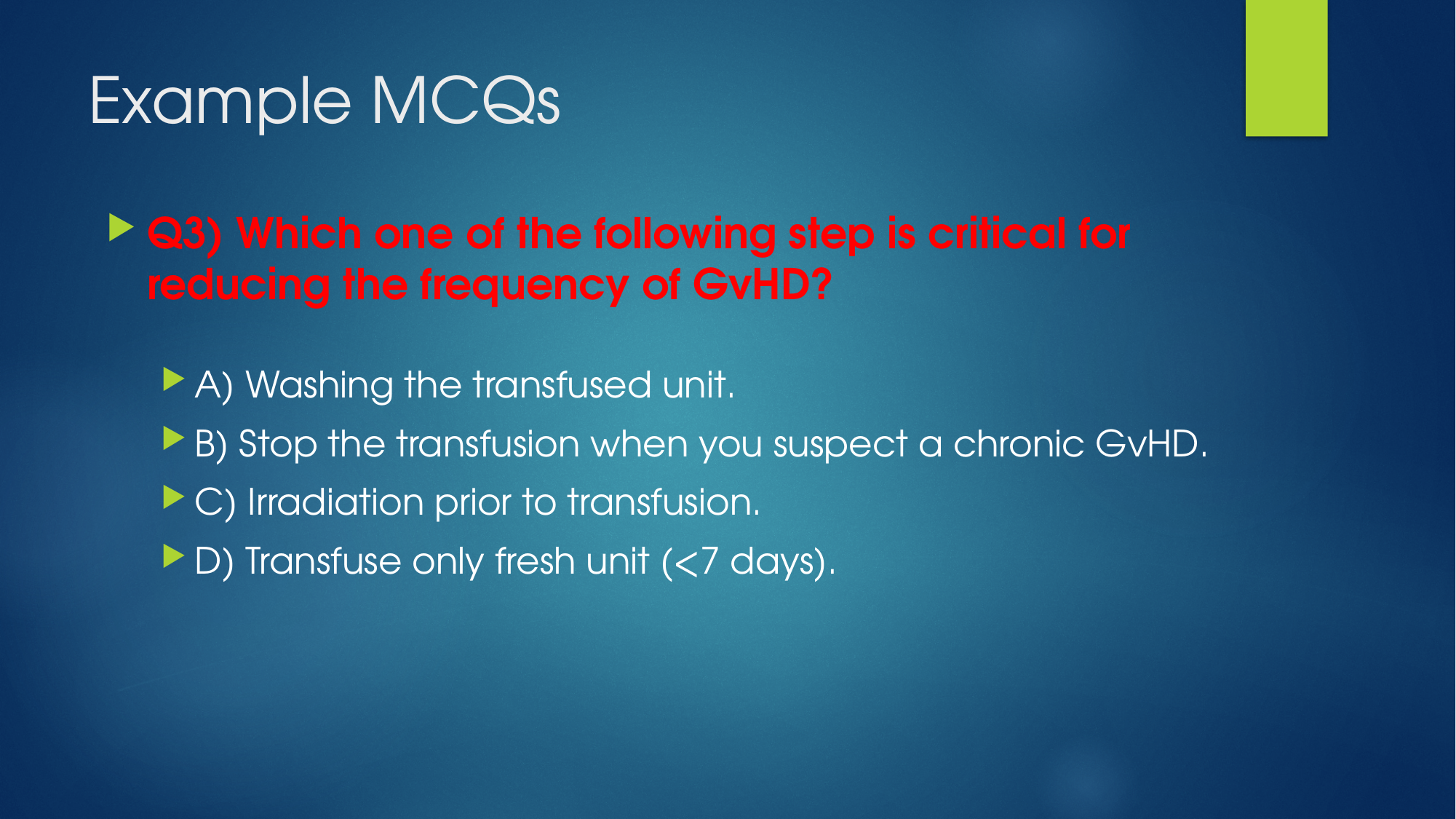

# Example MCQs
Q3) Which one of the following step is critical for reducing the frequency of GvHD?

A) Washing the transfused unit.
B) Stop the transfusion when you suspect a chronic GvHD.
C) Irradiation prior to transfusion.
D) Transfuse only fresh unit (<7 days).